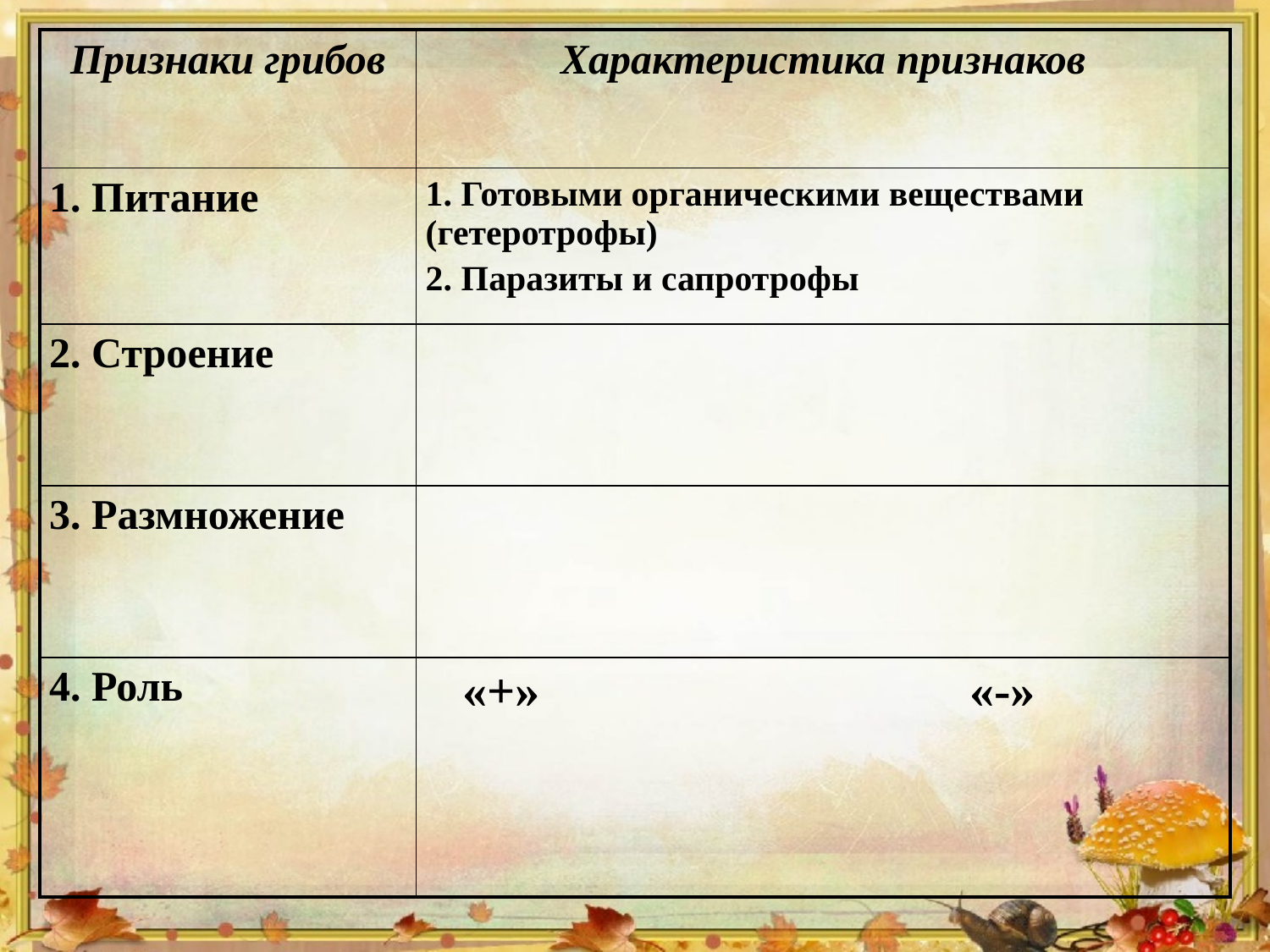

| Признаки грибов | Характеристика признаков |
| --- | --- |
| 1. Питание | 1. Готовыми органическими веществами (гетеротрофы) 2. Паразиты и сапротрофы |
| 2. Строение |  |
| 3. Размножение |  |
| 4. Роль | «+» «-» |